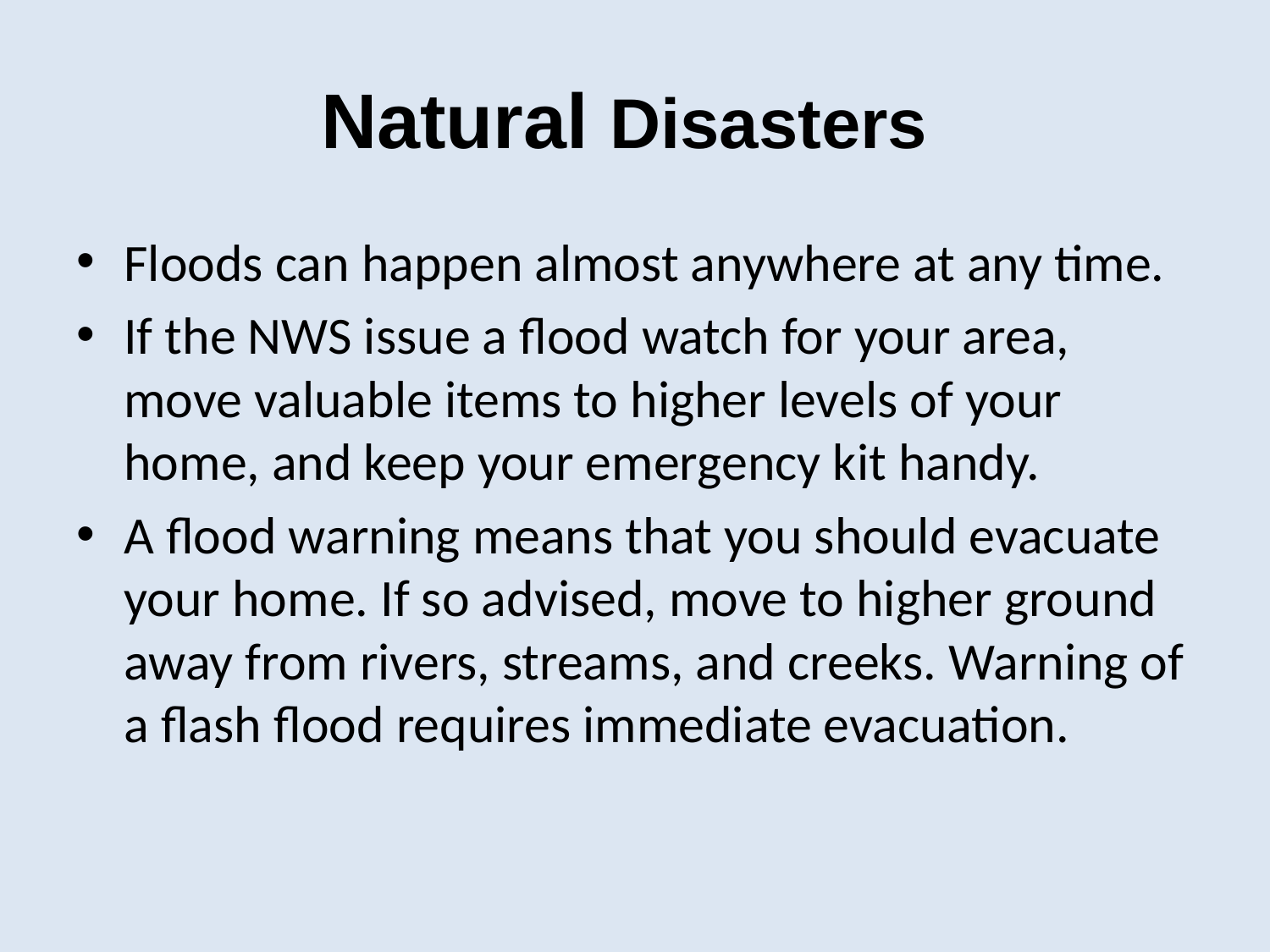

# Natural Disasters
Floods can happen almost anywhere at any time.
If the NWS issue a flood watch for your area, move valuable items to higher levels of your home, and keep your emergency kit handy.
A flood warning means that you should evacuate your home. If so advised, move to higher ground away from rivers, streams, and creeks. Warning of a flash flood requires immediate evacuation.